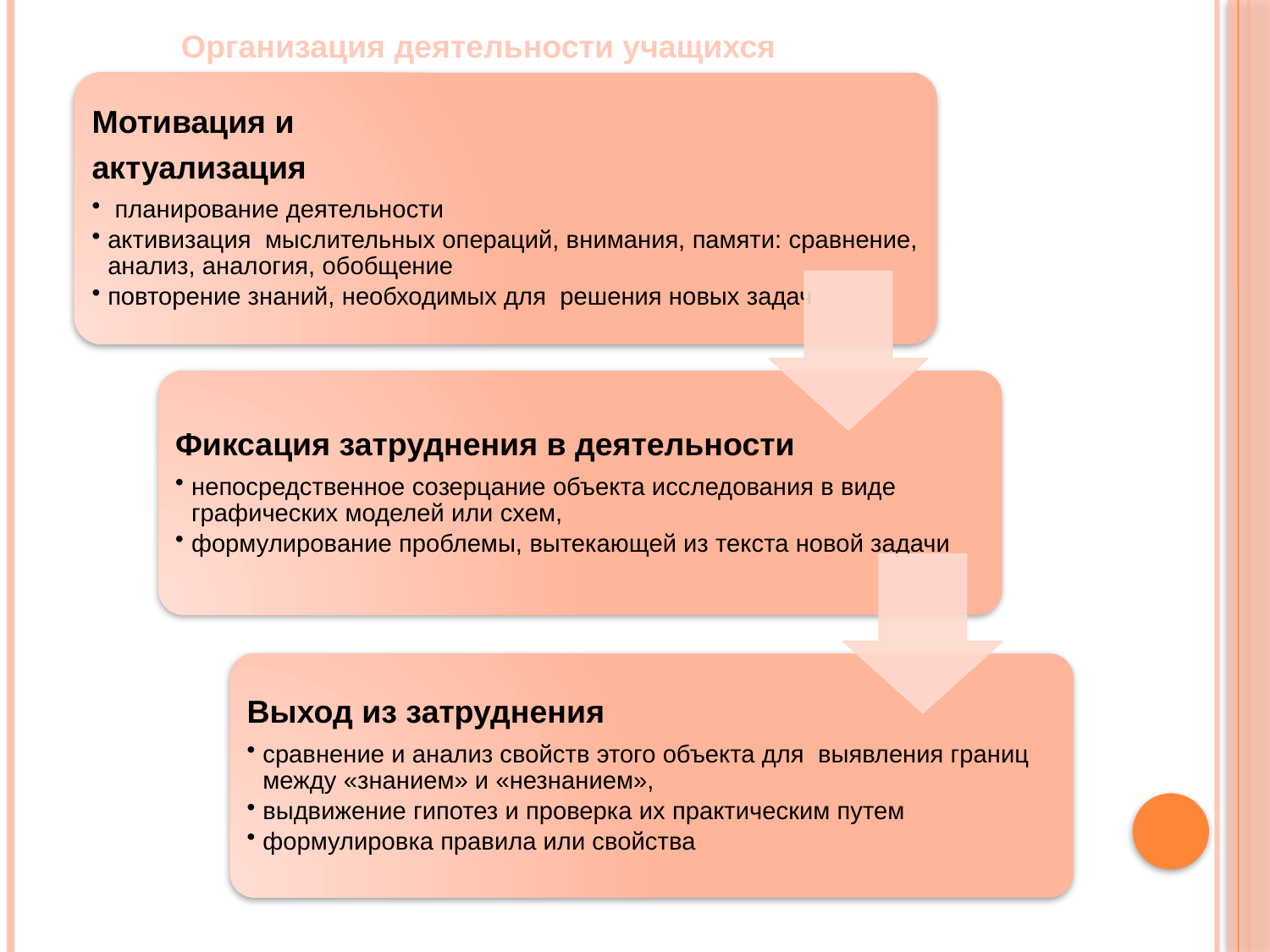

Организация деятельности учащихся
Мотивация и
актуализация
 планирование деятельности
активизация  мыслительных операций, внимания, памяти: сравнение, анализ, аналогия, обобщение
повторение знаний, необходимых для  решения новых задач
Фиксация затруднения в деятельности
непосредственное созерцание объекта исследования в виде графических моделей или схем,
формулирование проблемы, вытекающей из текста новой задачи
Выход из затруднения
сравнение и анализ свойств этого объекта для  выявления границ между «знанием» и «незнанием»,
выдвижение гипотез и проверка их практическим путем
формулировка правила или свойства